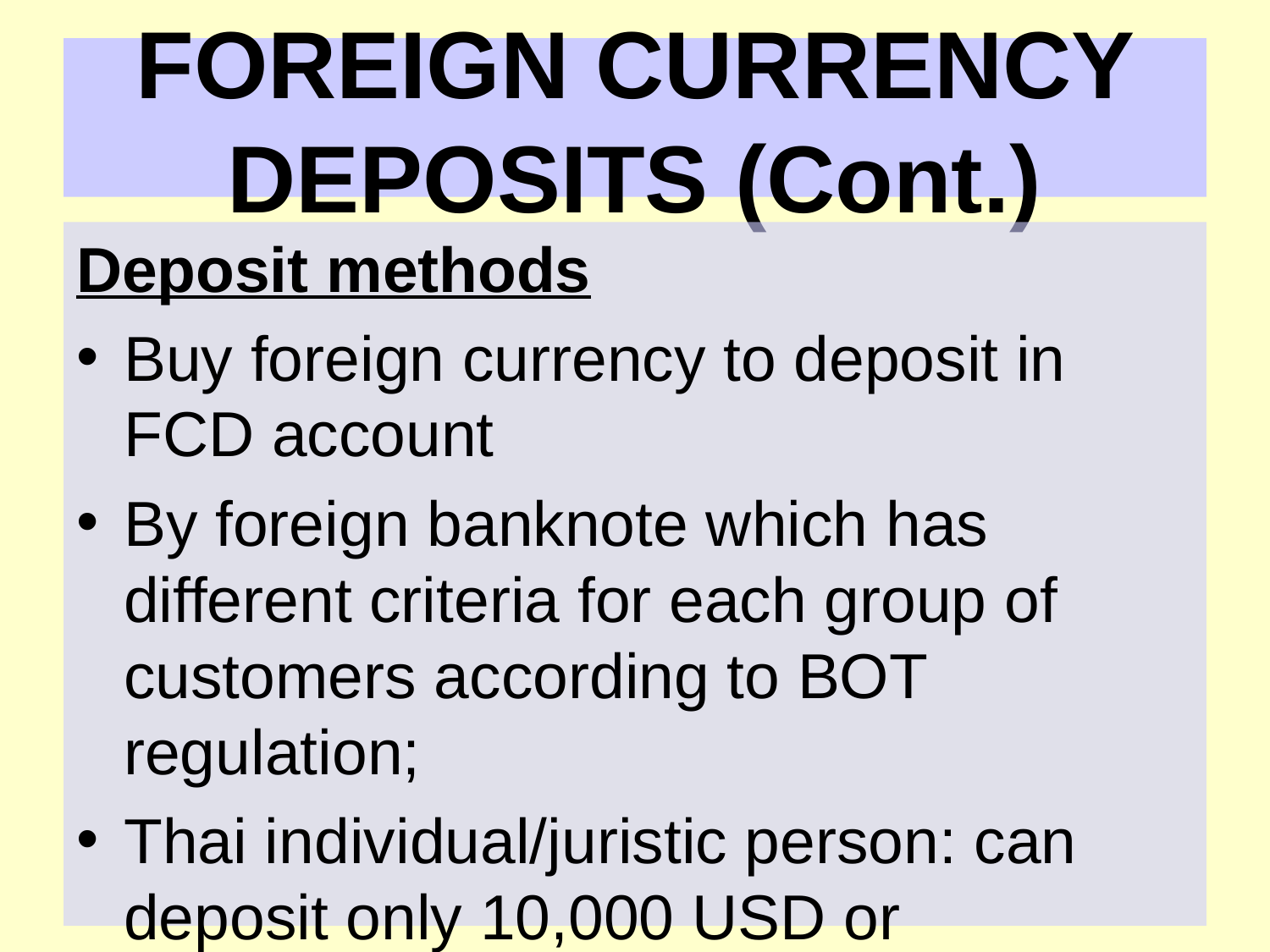

# FOREIGN CURRENCY DEPOSITS (Cont.)
Deposit methods
Buy foreign currency to deposit in FCD account
By foreign banknote which has different criteria for each group of customers according to BOT regulation;
Thai individual/juristic person: can deposit only 10,000 USD or equivalent per day. In addition, in case of source of deposit is from abroad, customer must show source of fund’s document on the deposit date.